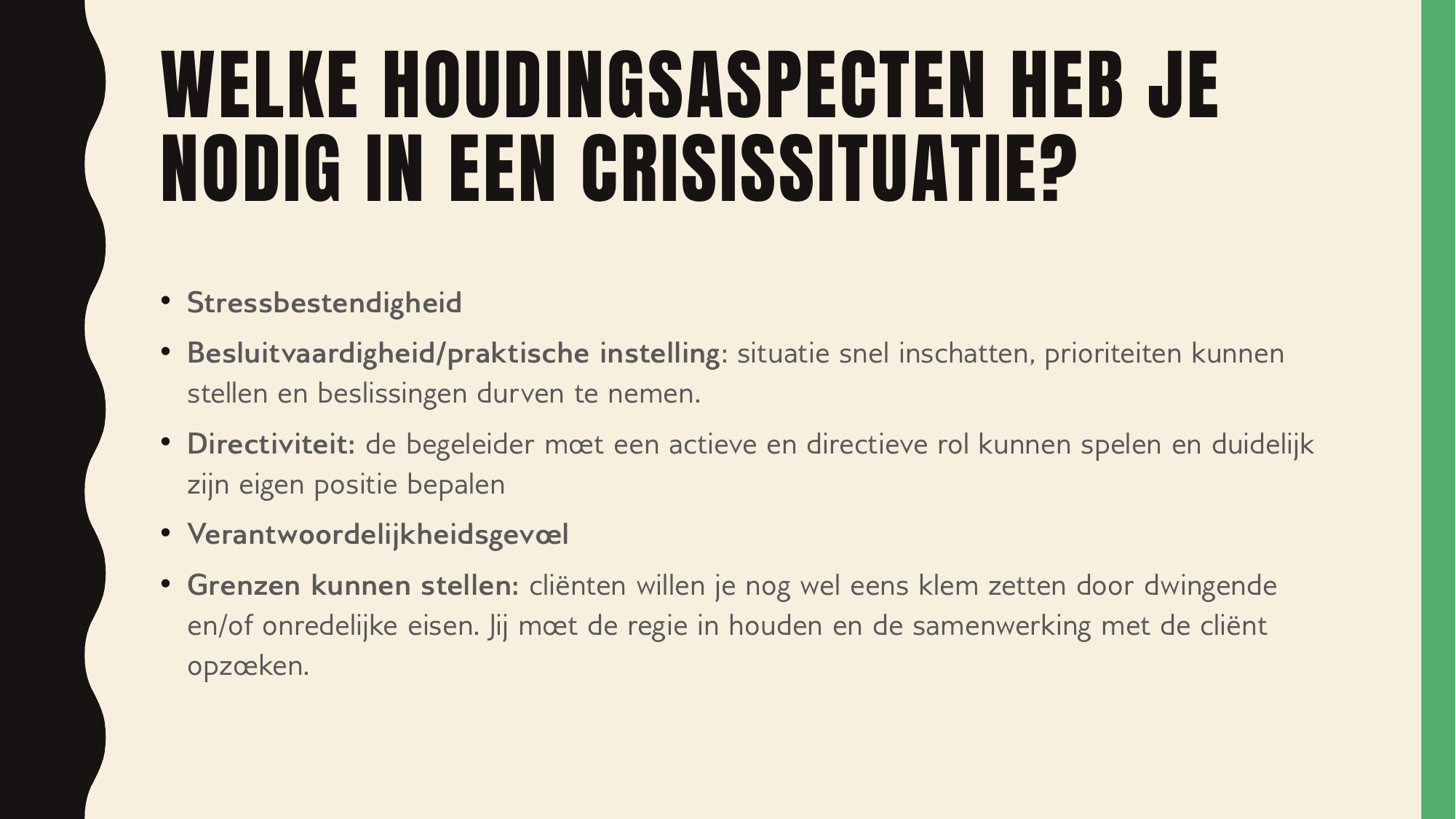

# Welke houdingsaspecten heb je nodig in een crisissituatie?
Stressbestendigheid
Besluitvaardigheid/praktische instelling: situatie snel inschatten, prioriteiten kunnen stellen en beslissingen durven te nemen.
Directiviteit: de begeleider moet een actieve en directieve rol kunnen spelen en duidelijk zijn eigen positie bepalen
Verantwoordelijkheidsgevoel
Grenzen kunnen stellen: cliënten willen je nog wel eens klem zetten door dwingende en/of onredelijke eisen. Jij moet de regie in houden en de samenwerking met de cliënt opzoeken.